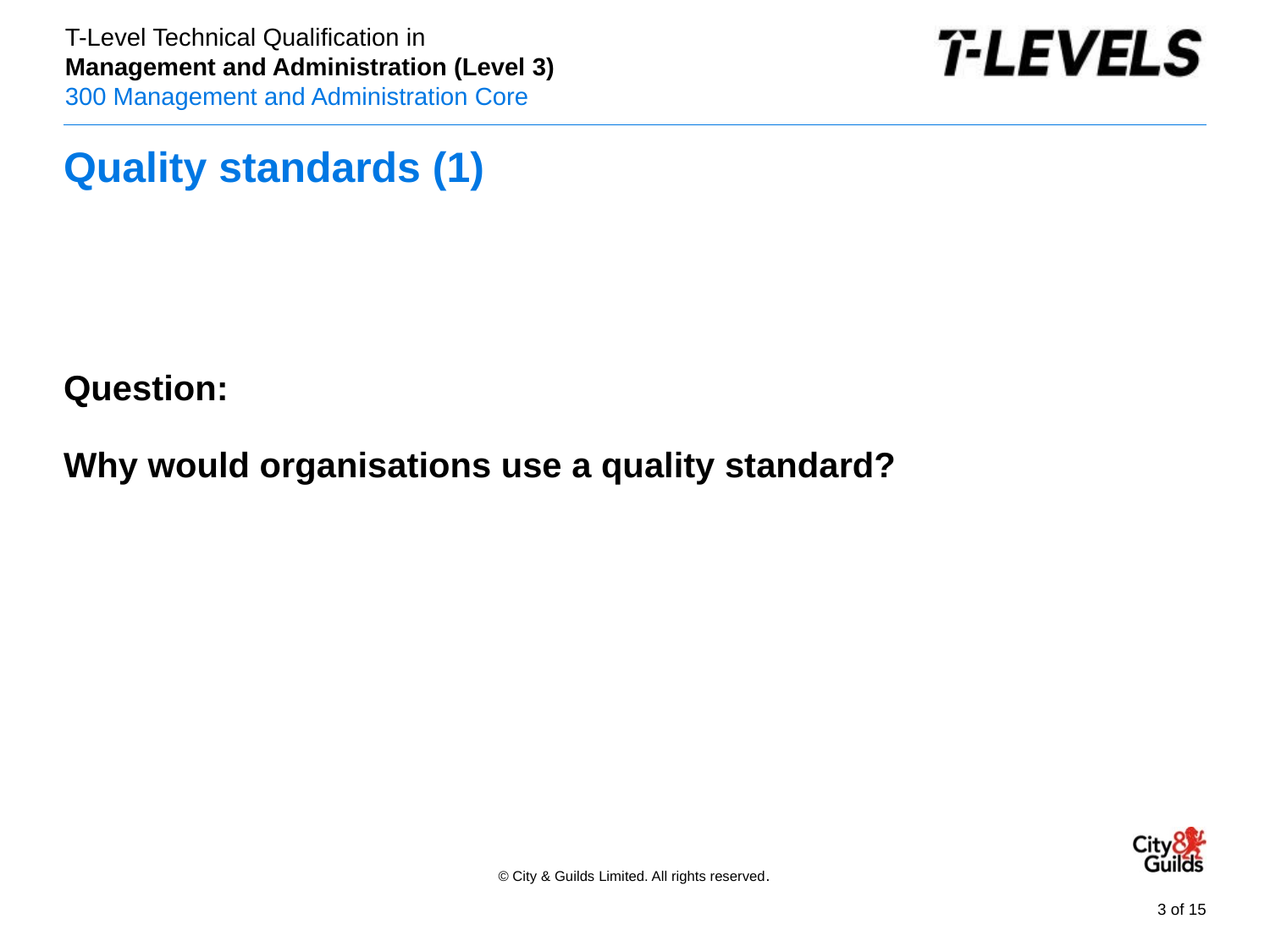

# Quality standards (1)

Question:
Why would organisations use a quality standard?